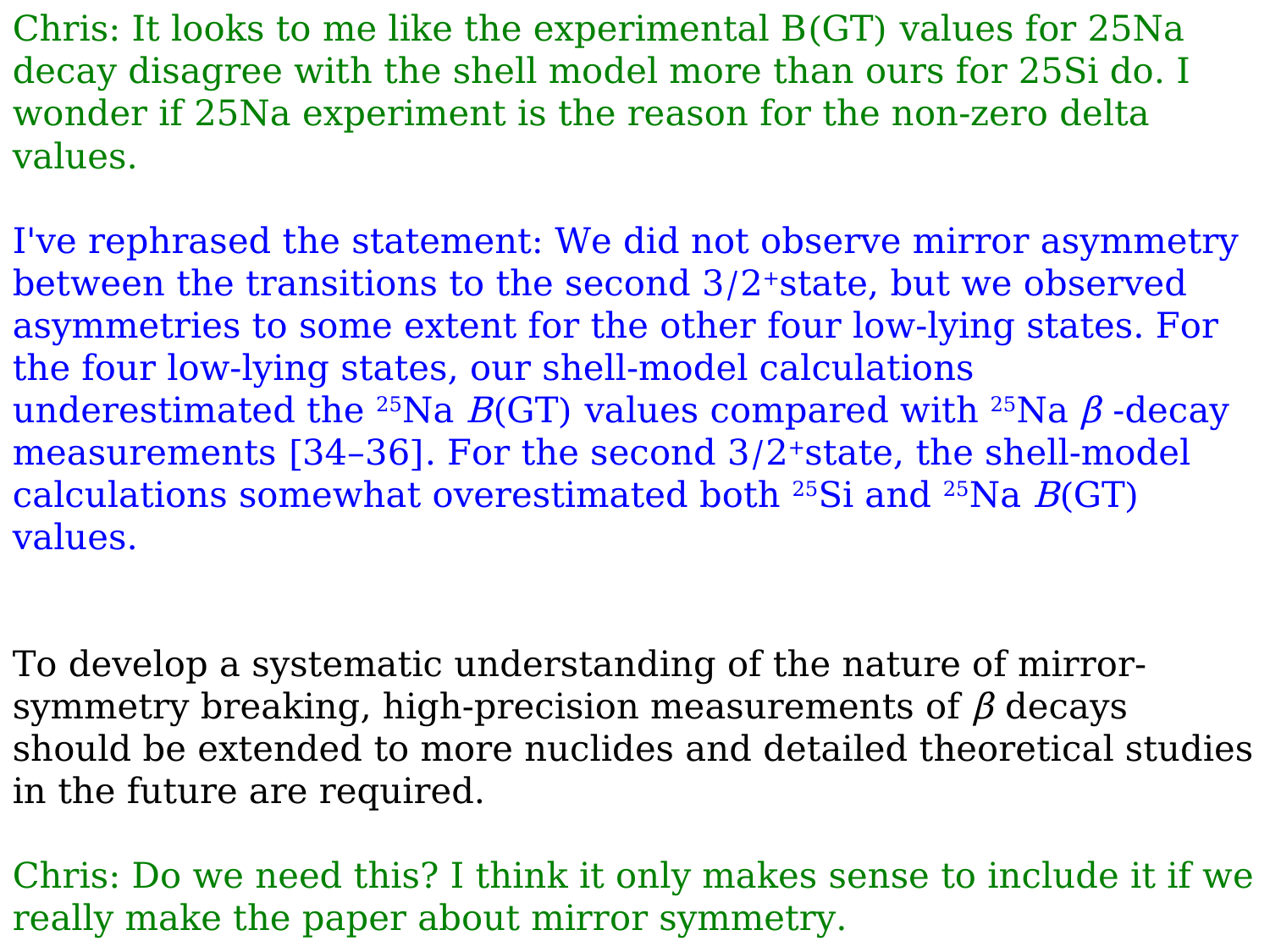

Chris: It looks to me like the experimental B(GT) values for 25Na decay disagree with the shell model more than ours for 25Si do. I wonder if 25Na experiment is the reason for the non-zero delta values.

I've rephrased the statement: We did not observe mirror asymmetry between the transitions to the second 3/2+state, but we observed asymmetries to some extent for the other four low-lying states. For the four low-lying states, our shell-model calculations underestimated the 25Na B(GT) values compared with 25Na β -decay measurements [34–36]. For the second 3/2+state, the shell-model calculations somewhat overestimated both 25Si and 25Na B(GT) values.

To develop a systematic understanding of the nature of mirror-symmetry breaking, high-precision measurements of β decays should be extended to more nuclides and detailed theoretical studies in the future are required.

Chris: Do we need this? I think it only makes sense to include it if we really make the paper about mirror symmetry.

I've removed the last sentence in the conclusion.